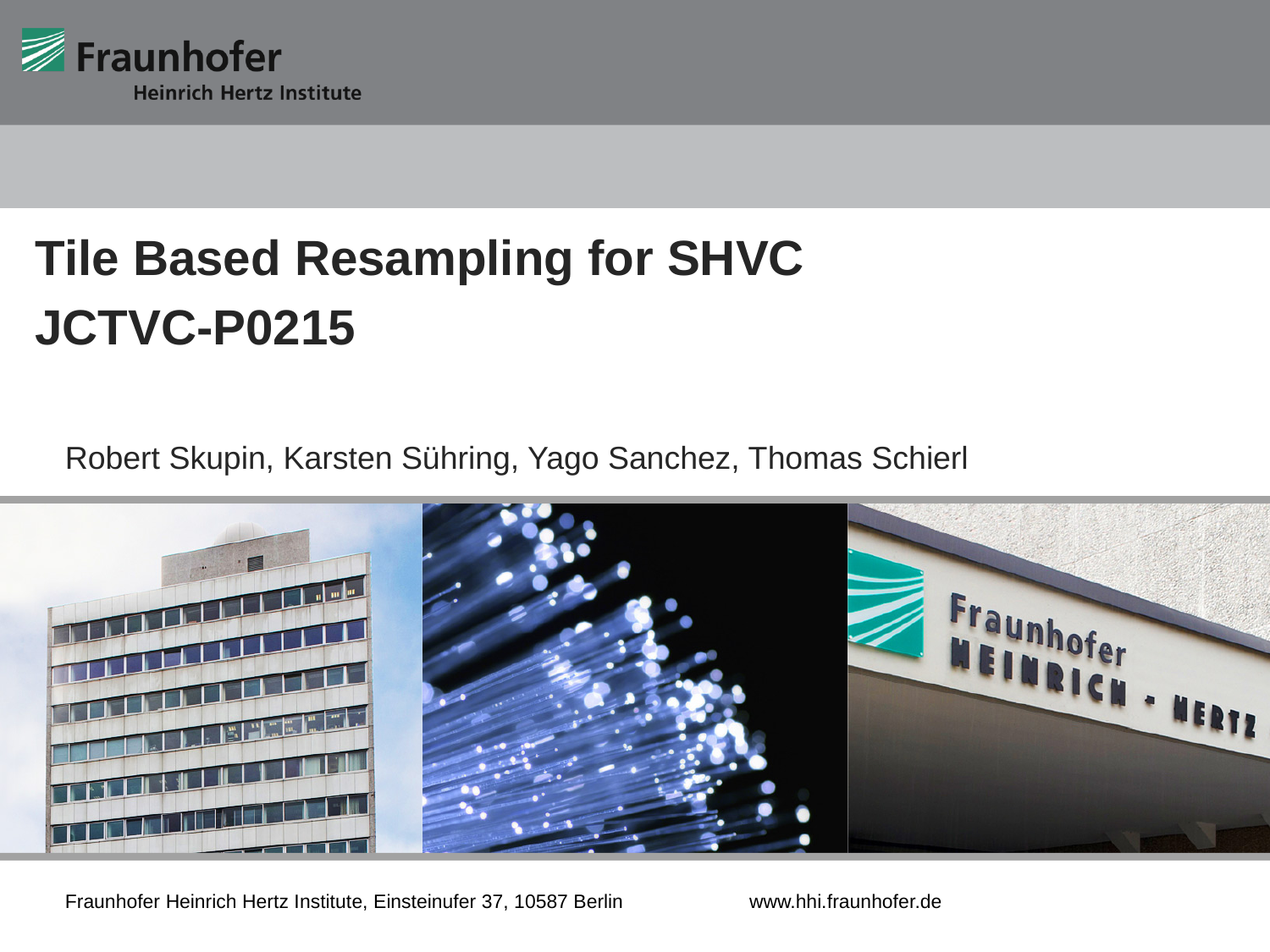

Tile Based Resampling for SHVC
JCTVC-P0215
Robert Skupin, Karsten Sühring, Yago Sanchez, Thomas Schierl